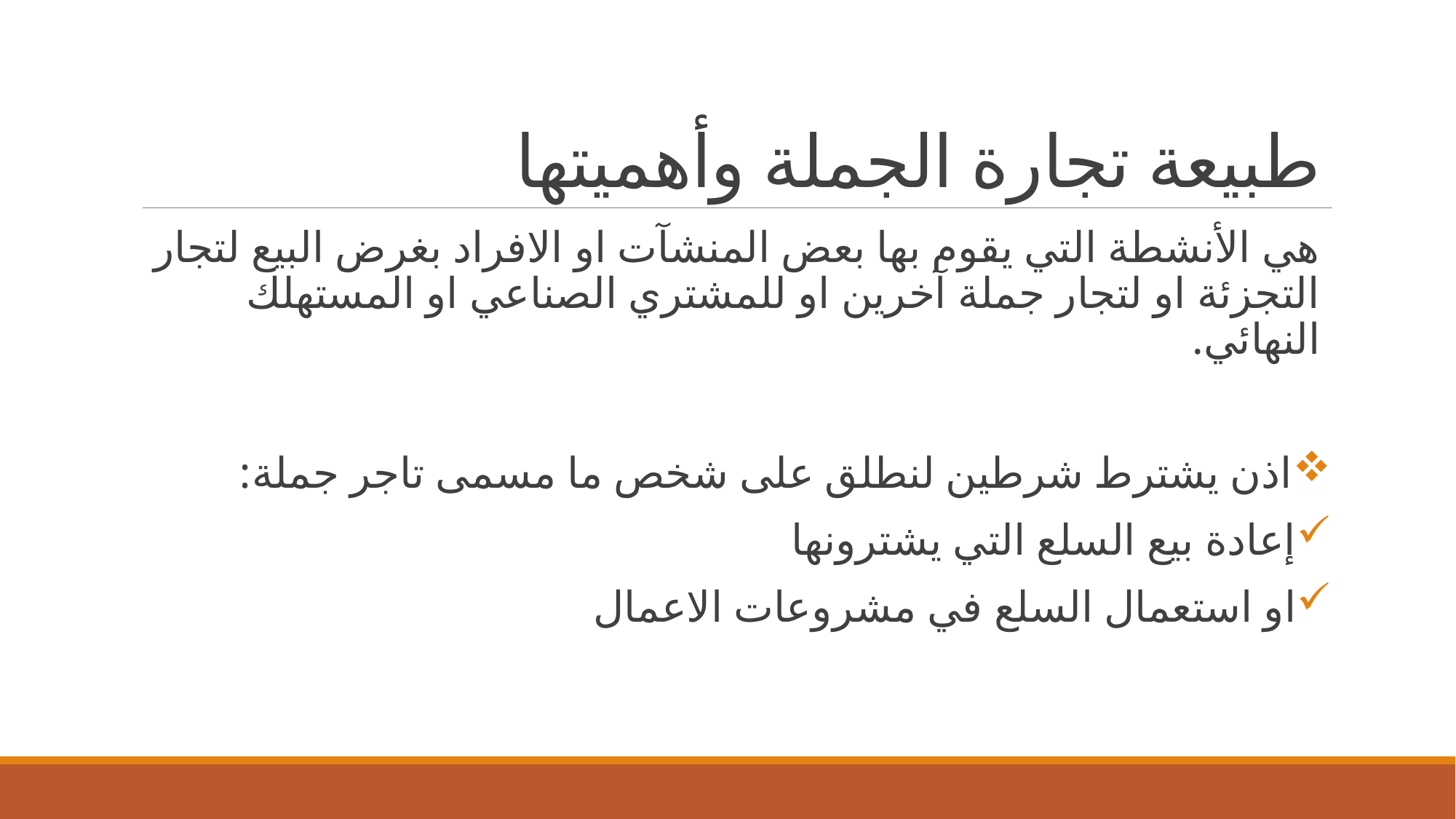

# طبيعة تجارة الجملة وأهميتها
هي الأنشطة التي يقوم بها بعض المنشآت او الافراد بغرض البيع لتجار التجزئة او لتجار جملة آخرين او للمشتري الصناعي او المستهلك النهائي.

اذن يشترط شرطين لنطلق على شخص ما مسمى تاجر جملة:
إعادة بيع السلع التي يشترونها
او استعمال السلع في مشروعات الاعمال